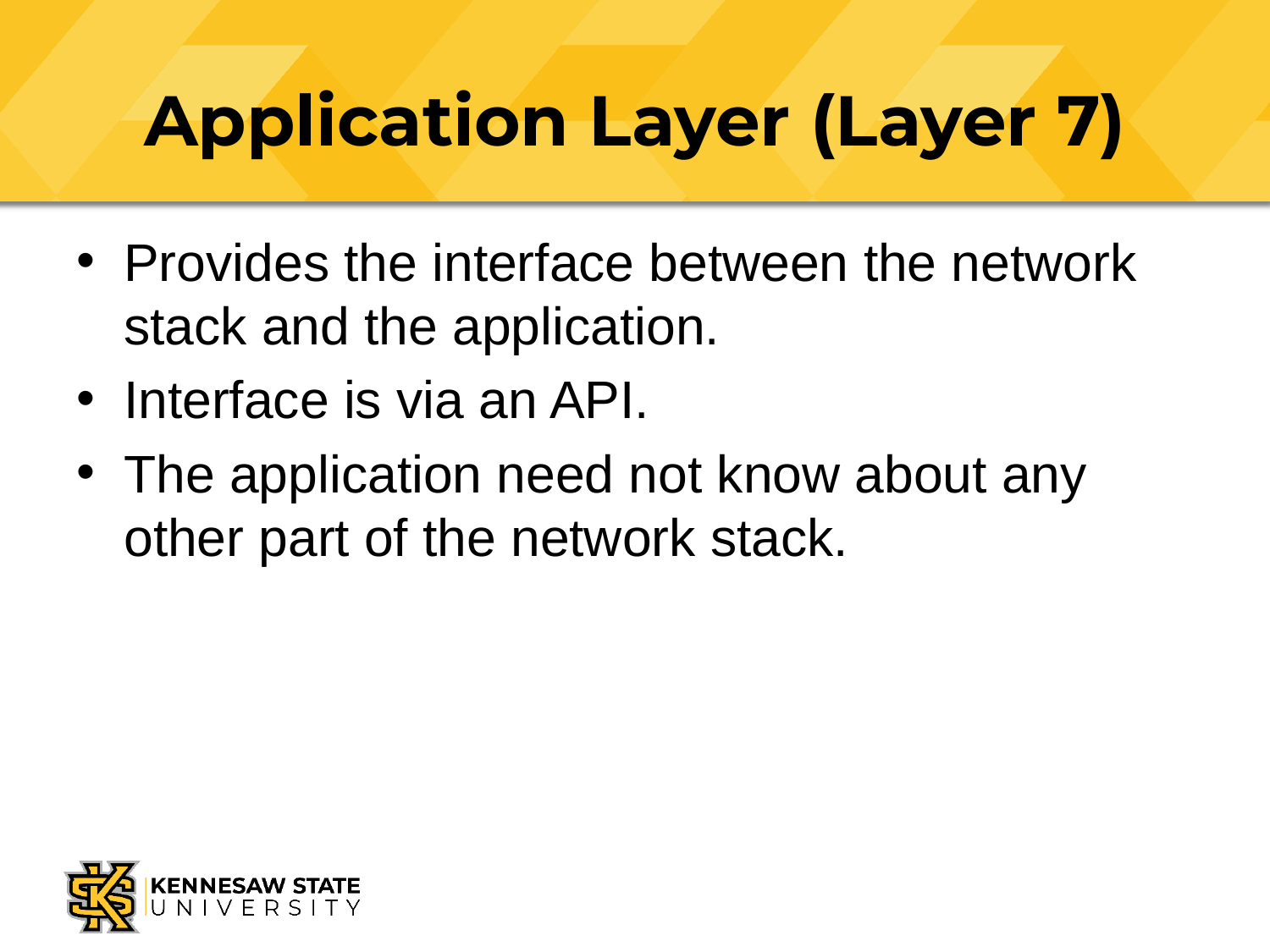

# Application Layer (Layer 7)
Provides the interface between the network stack and the application.
Interface is via an API.
The application need not know about any other part of the network stack.